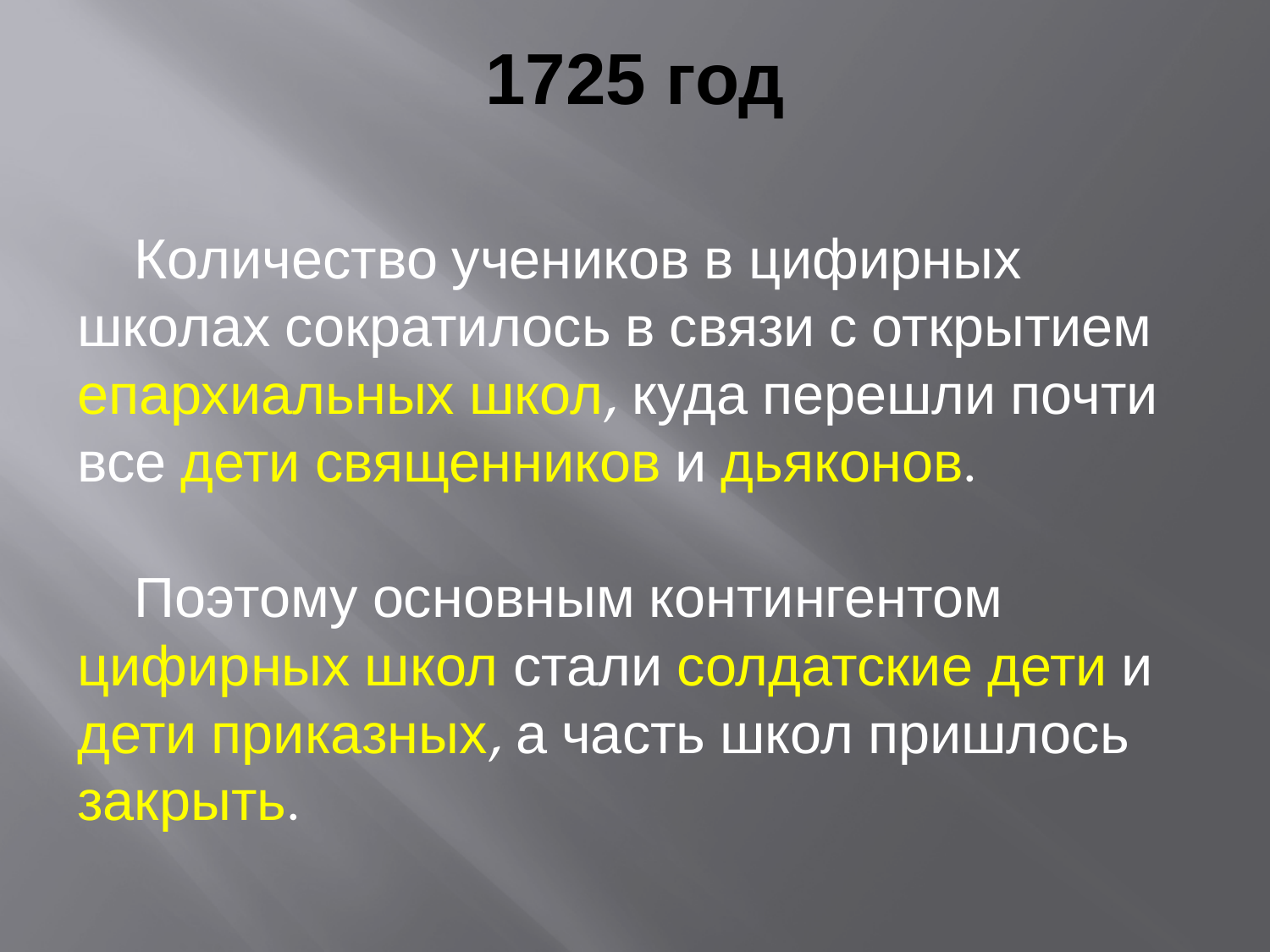

# 1725 год
Количество учеников в цифирных школах сократилось в связи с открытием епархиальных школ, куда перешли почти все дети священников и дьяконов.

Поэтому основным контингентом цифирных школ стали солдатские дети и дети приказных, а часть школ пришлось закрыть.